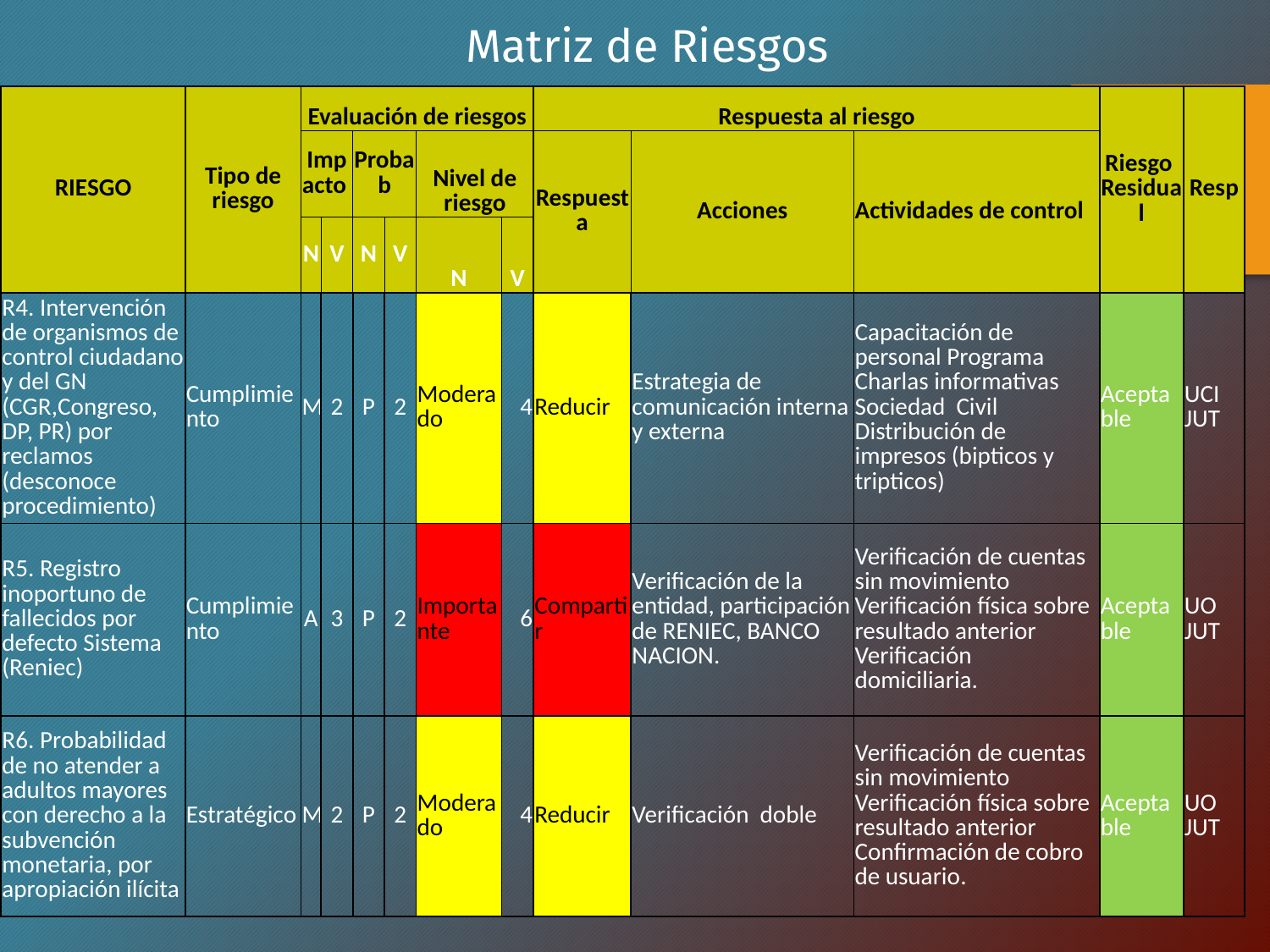

Matriz de Riesgos
| RIESGO | Tipo de riesgo | Evaluación de riesgos |  |  |  |  |  | Respuesta al riesgo |  |  | Riesgo Residual | Resp |
| --- | --- | --- | --- | --- | --- | --- | --- | --- | --- | --- | --- | --- |
|  |  | Impacto |  | Probab |  | Nivel de riesgo |  | Respuesta | Acciones | Actividades de control |  |  |
|  |  | N | V | N | V | N | V |  |  |  |  |  |
| R4. Intervención de organismos de control ciudadano y del GN (CGR,Congreso, DP, PR) por reclamos (desconoce procedimiento) | Cumplimiento | M | 2 | P | 2 | Moderado | 4 | Reducir | Estrategia de comunicación interna y externa | Capacitación de personal Programa Charlas informativas Sociedad Civil Distribución de impresos (bipticos y tripticos) | Aceptable | UCI JUT |
| R5. Registro inoportuno de fallecidos por defecto Sistema (Reniec) | Cumplimiento | A | 3 | P | 2 | Importante | 6 | Compartir | Verificación de la entidad, participación de RENIEC, BANCO NACION. | Verificación de cuentas sin movimiento Verificación física sobre resultado anterior Verificación domiciliaria. | Aceptable | UO JUT |
| R6. Probabilidad de no atender a adultos mayores con derecho a la subvención monetaria, por apropiación ilícita | Estratégico | M | 2 | P | 2 | Moderado | 4 | Reducir | Verificación doble | Verificación de cuentas sin movimiento Verificación física sobre resultado anterior Confirmación de cobro de usuario. | Aceptable | UO JUT |